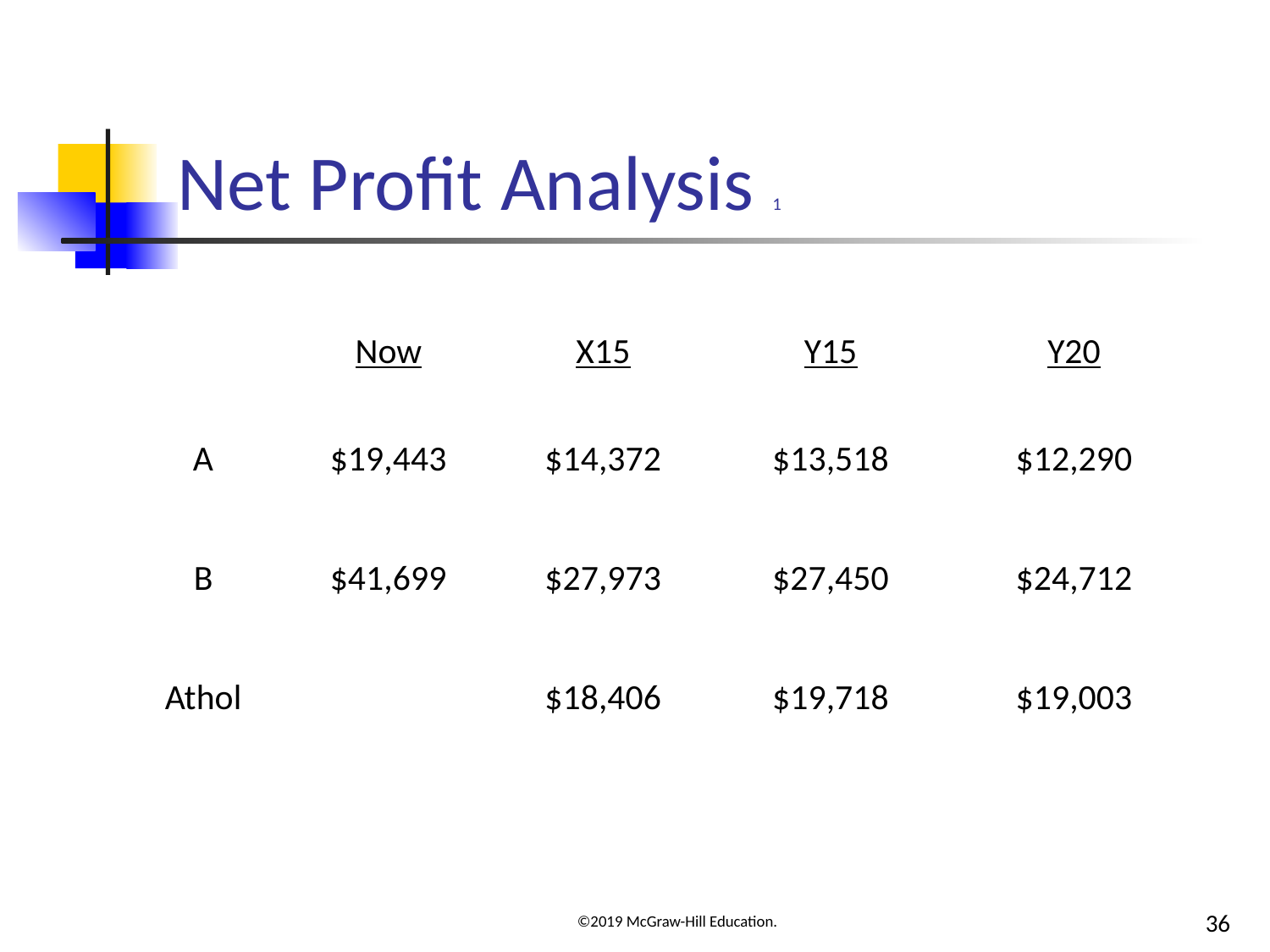

# Net Profit Analysis 1
| Blank | Now | X15 | Y15 | Y20 |
| --- | --- | --- | --- | --- |
| A | $19,443 | $14,372 | $13,518 | $12,290 |
| B | $41,699 | $27,973 | $27,450 | $24,712 |
| Athol | Blank | $18,406 | $19,718 | $19,003 |